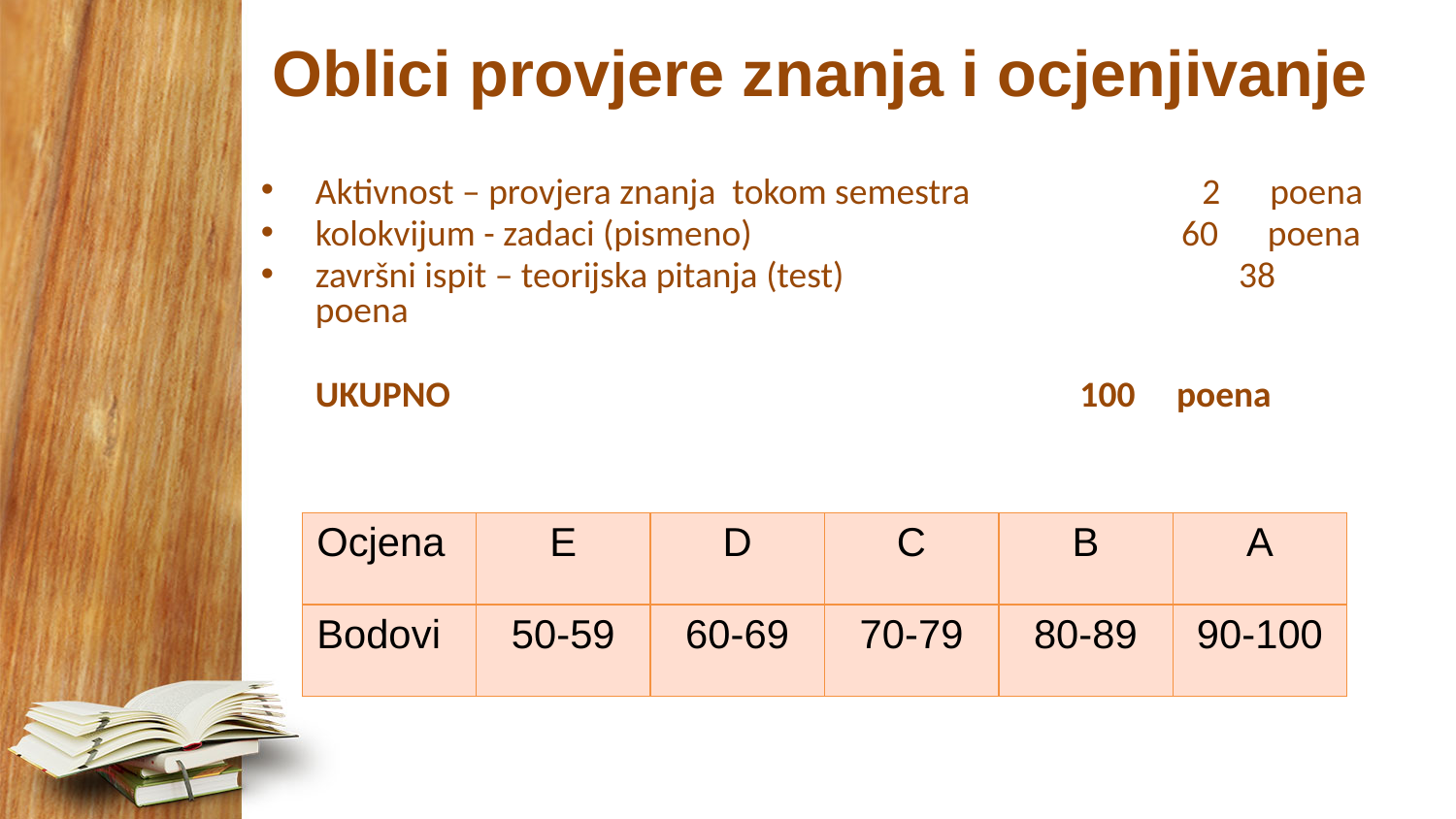

# Oblici provjere znanja i ocjenjivanje
Aktivnost – provjera znanja  tokom semestra                            2      poena
kolokvijum - zadaci (pismeno)                                                    60      poena
završni ispit – teorijska pitanja (test)       		      38      poena

	UKUPNO	                                                                           100     poena

| Ocjena | E | D | C | B | A |
| --- | --- | --- | --- | --- | --- |
| Bodovi | 50-59 | 60-69 | 70-79 | 80-89 | 90-100 |